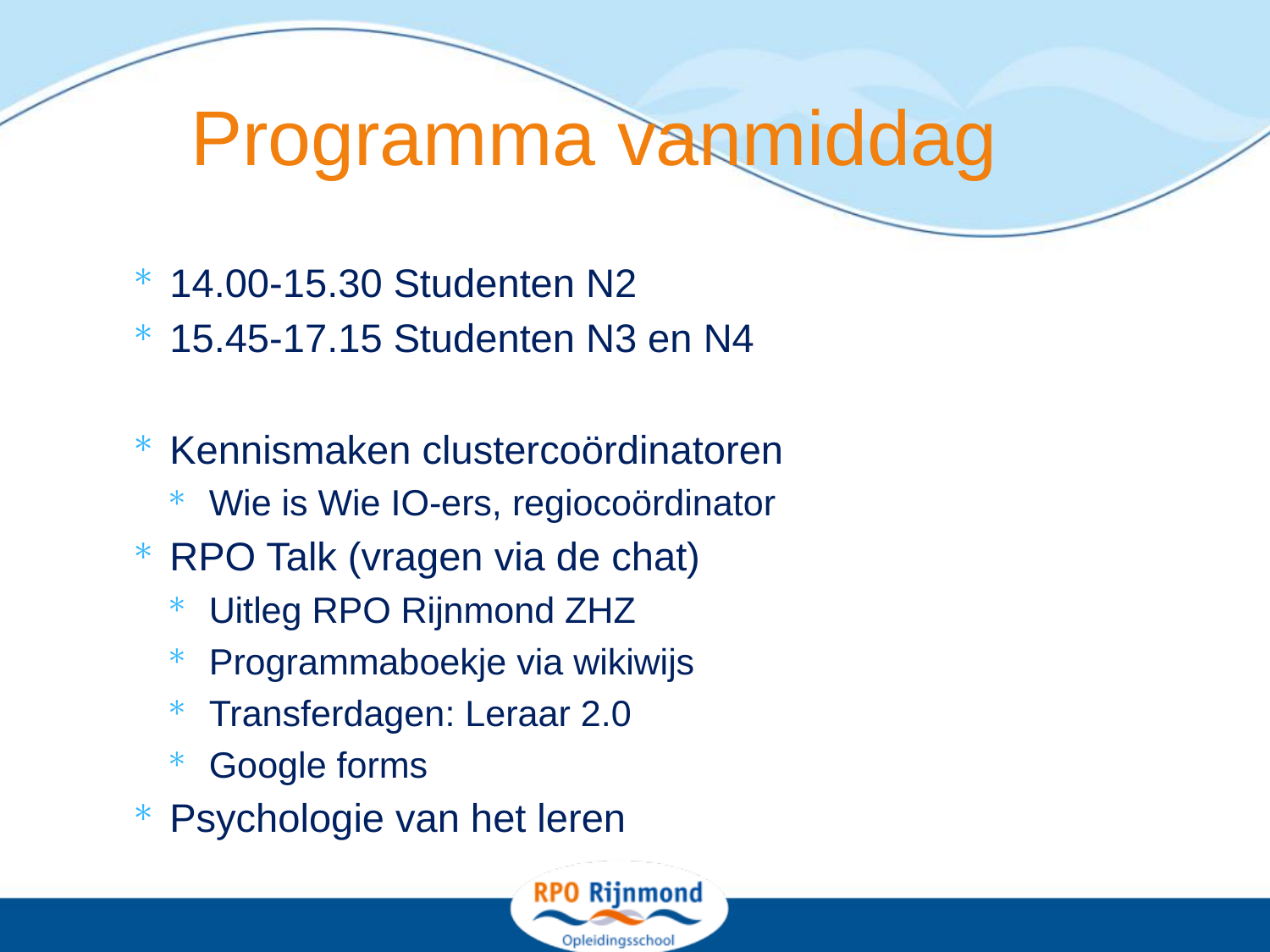

# Programma vanmiddag
14.00-15.30 Studenten N2
15.45-17.15 Studenten N3 en N4

Kennismaken clustercoördinatoren
Wie is Wie IO-ers, regiocoördinator
RPO Talk (vragen via de chat)
Uitleg RPO Rijnmond ZHZ
Programmaboekje via wikiwijs
Transferdagen: Leraar 2.0
Google forms
Psychologie van het leren